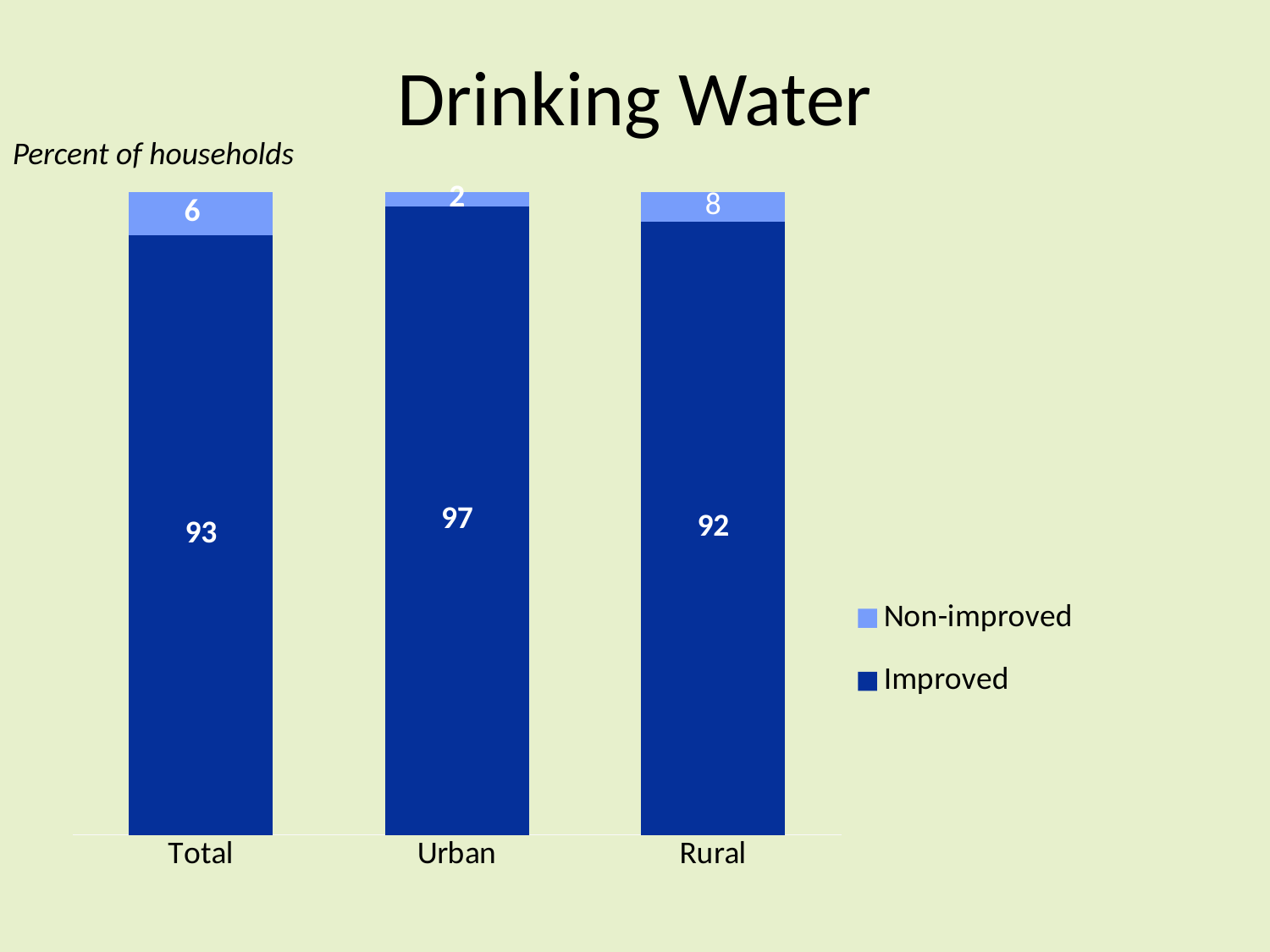

# Drinking Water
Percent of households

### Chart

| Category | Improved | Non-improved |
|---|---|---|
| Total | 93.0 | 6.0 |
| Urban | 97.0 | 2.0 |
| Rural | 92.0 | 4.0 |